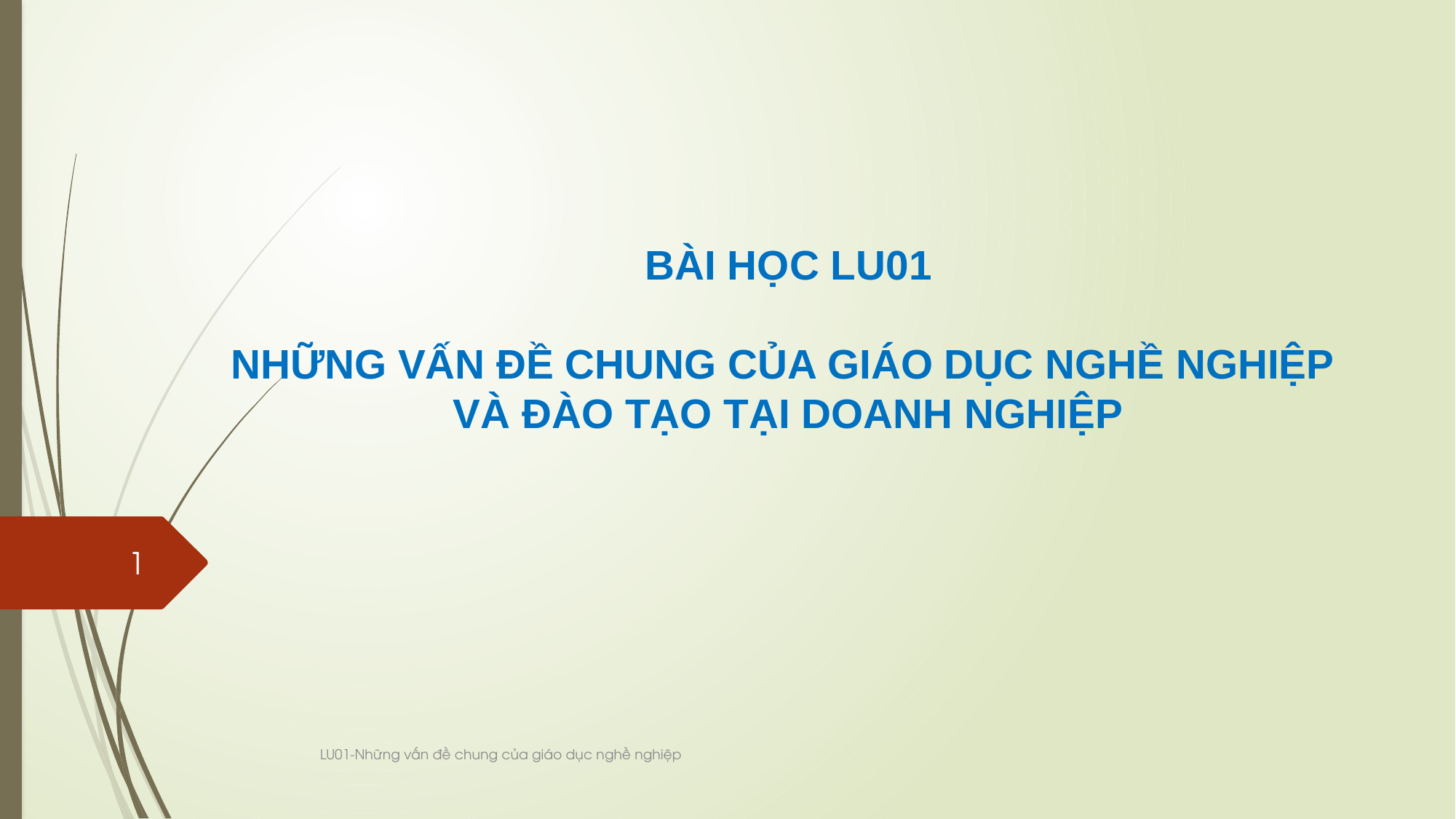

# BÀI HỌC LU01 NHỮNG VẤN ĐỀ CHUNG CỦA GIÁO DỤC NGHỀ NGHIỆP VÀ ĐÀO TẠO TẠI DOANH NGHIỆP
1
LU01-Những vấn đề chung của giáo dục nghề nghiệp